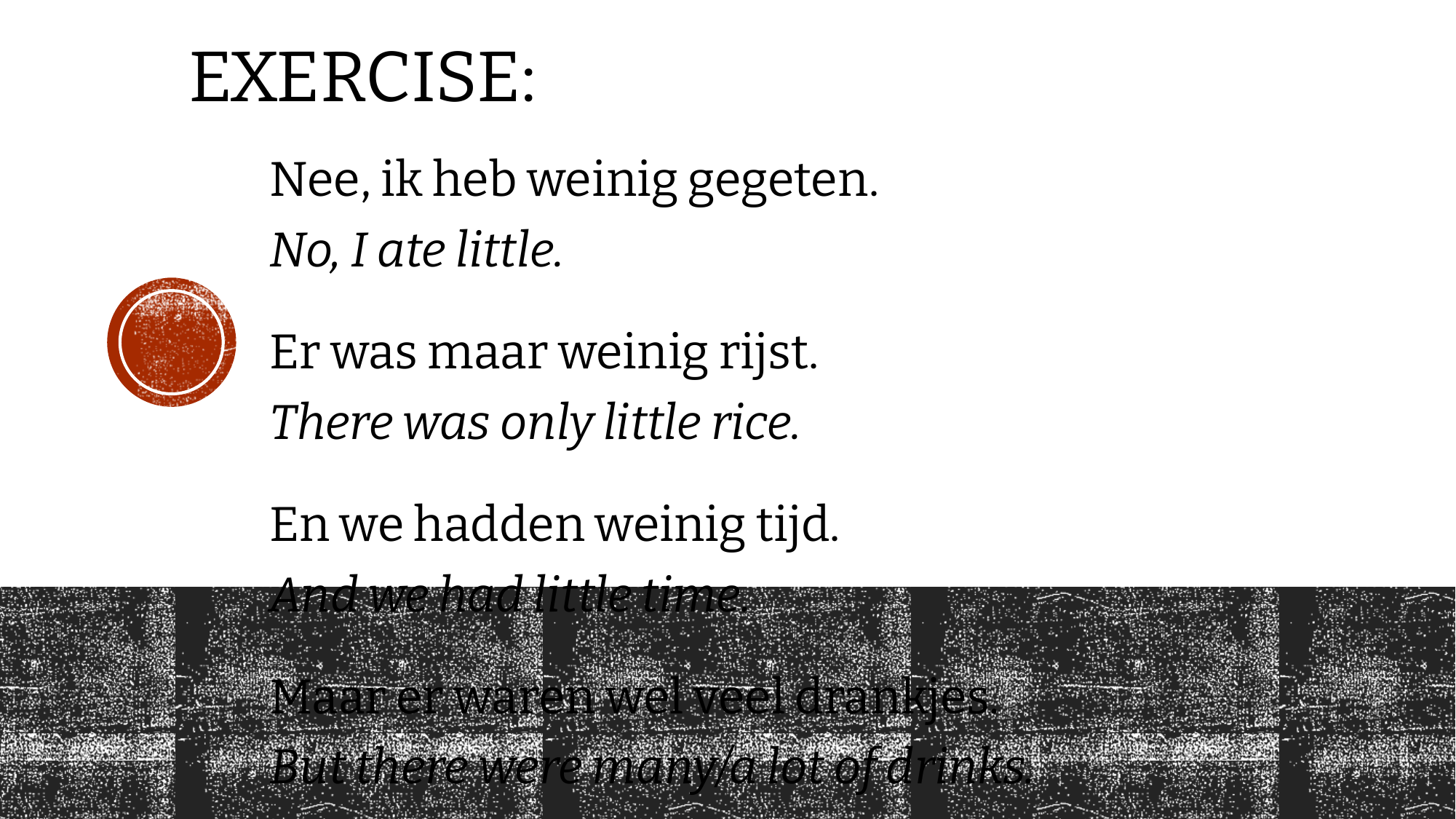

# Exercise:
Nee, ik heb weinig gegeten.
No, I ate little.

Er was maar weinig rijst.
There was only little rice.

En we hadden weinig tijd.
And we had little time.

Maar er waren wel veel drankjes.
But there were many/a lot of drinks.